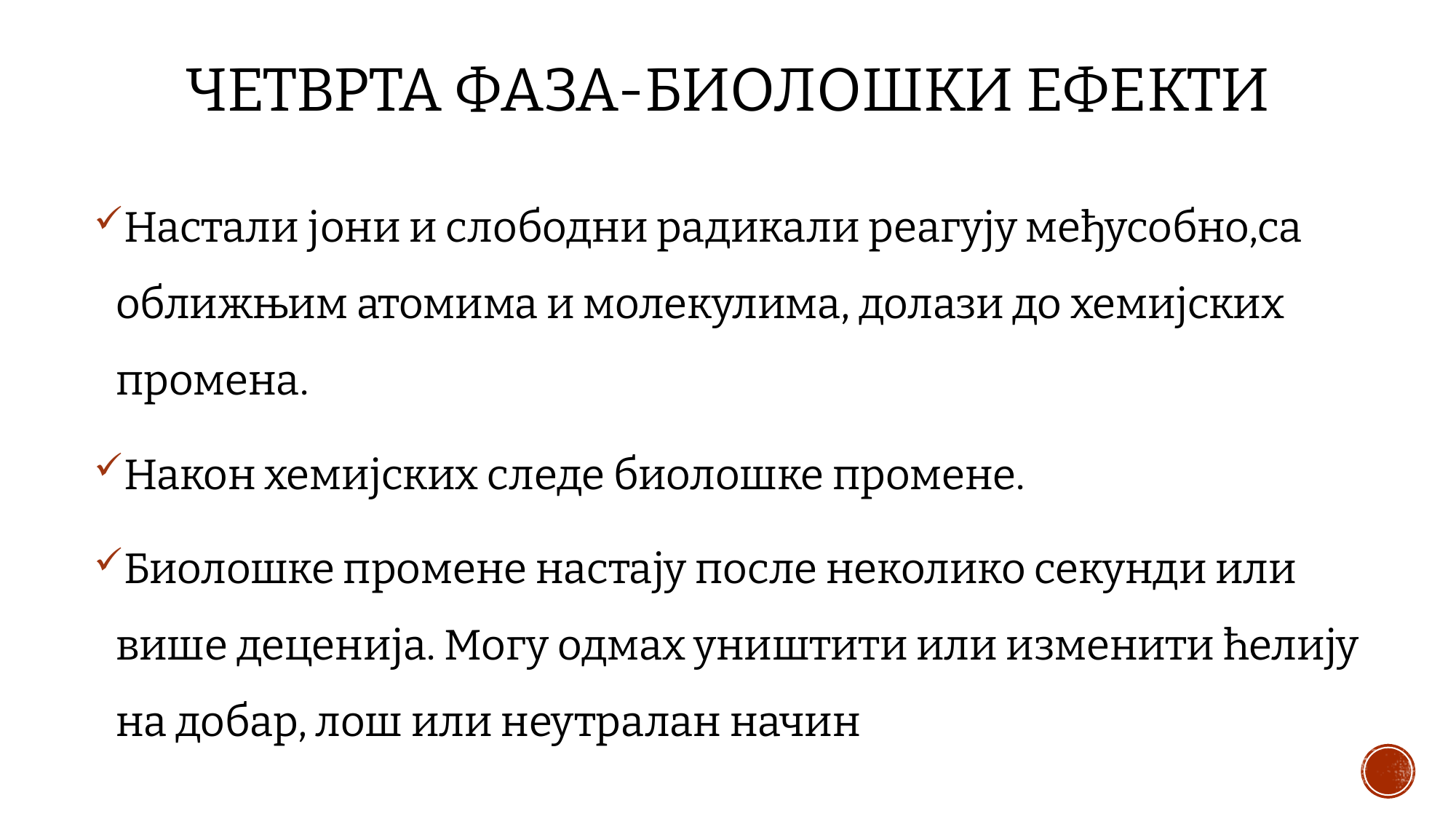

# Четврта фаза-биолошки ефекти
Настали јони и слободни радикали реагују међусобно,са оближњим атомима и молекулима, долази до хемијских промена.
Након хемијских следе биолошке промене.
Биолошке промене настају после неколико секунди или више деценија. Могу одмах уништити или изменити ћелију на добар, лош или неутралан начин